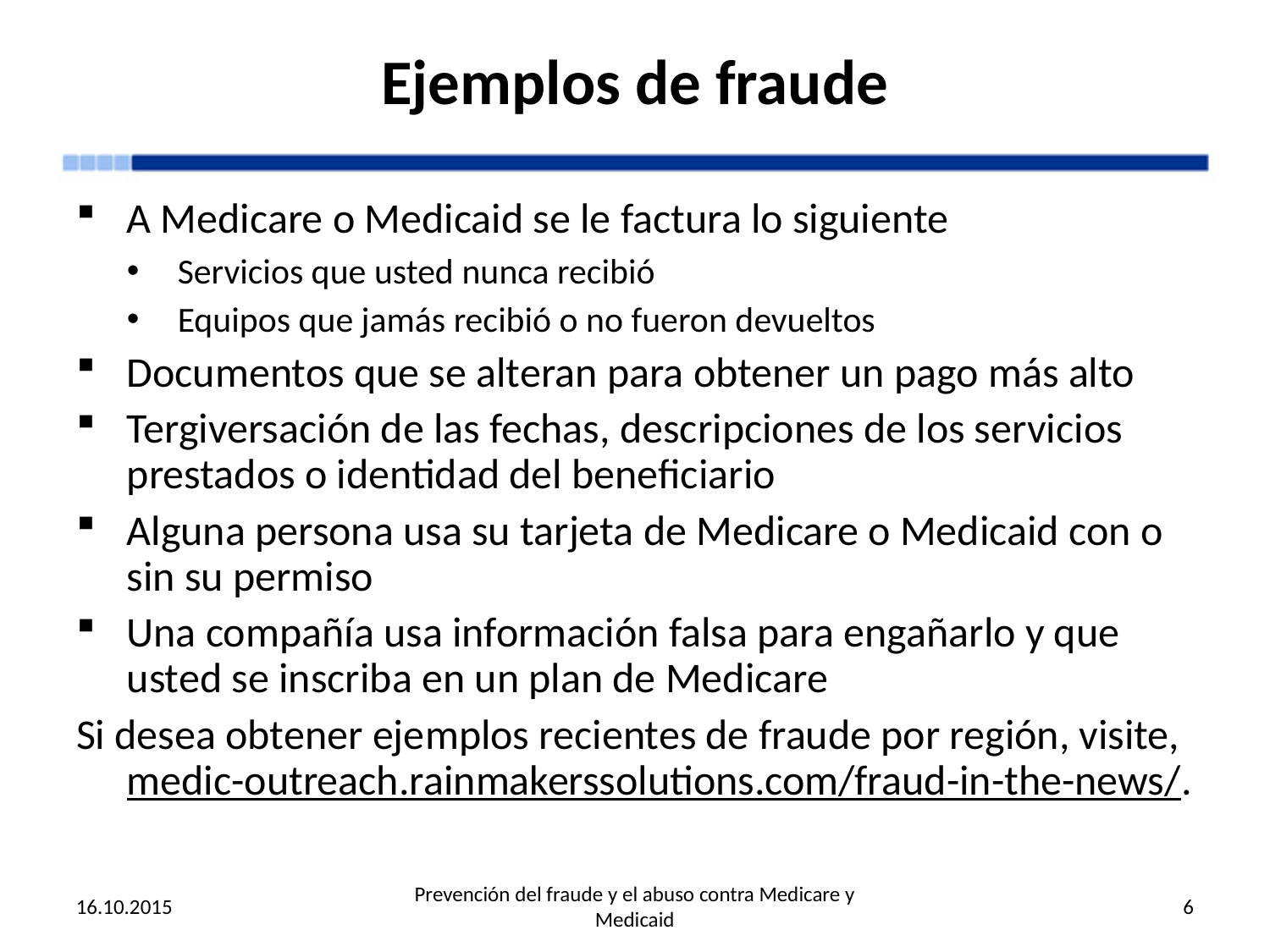

# Ejemplos de fraude
A Medicare o Medicaid se le factura lo siguiente
Servicios que usted nunca recibió
Equipos que jamás recibió o no fueron devueltos
Documentos que se alteran para obtener un pago más alto
Tergiversación de las fechas, descripciones de los servicios prestados o identidad del beneficiario
Alguna persona usa su tarjeta de Medicare o Medicaid con o sin su permiso
Una compañía usa información falsa para engañarlo y que usted se inscriba en un plan de Medicare
Si desea obtener ejemplos recientes de fraude por región, visite, medic-outreach.rainmakerssolutions.com/fraud-in-the-news/.
16.10.2015
Prevención del fraude y el abuso contra Medicare y Medicaid
6